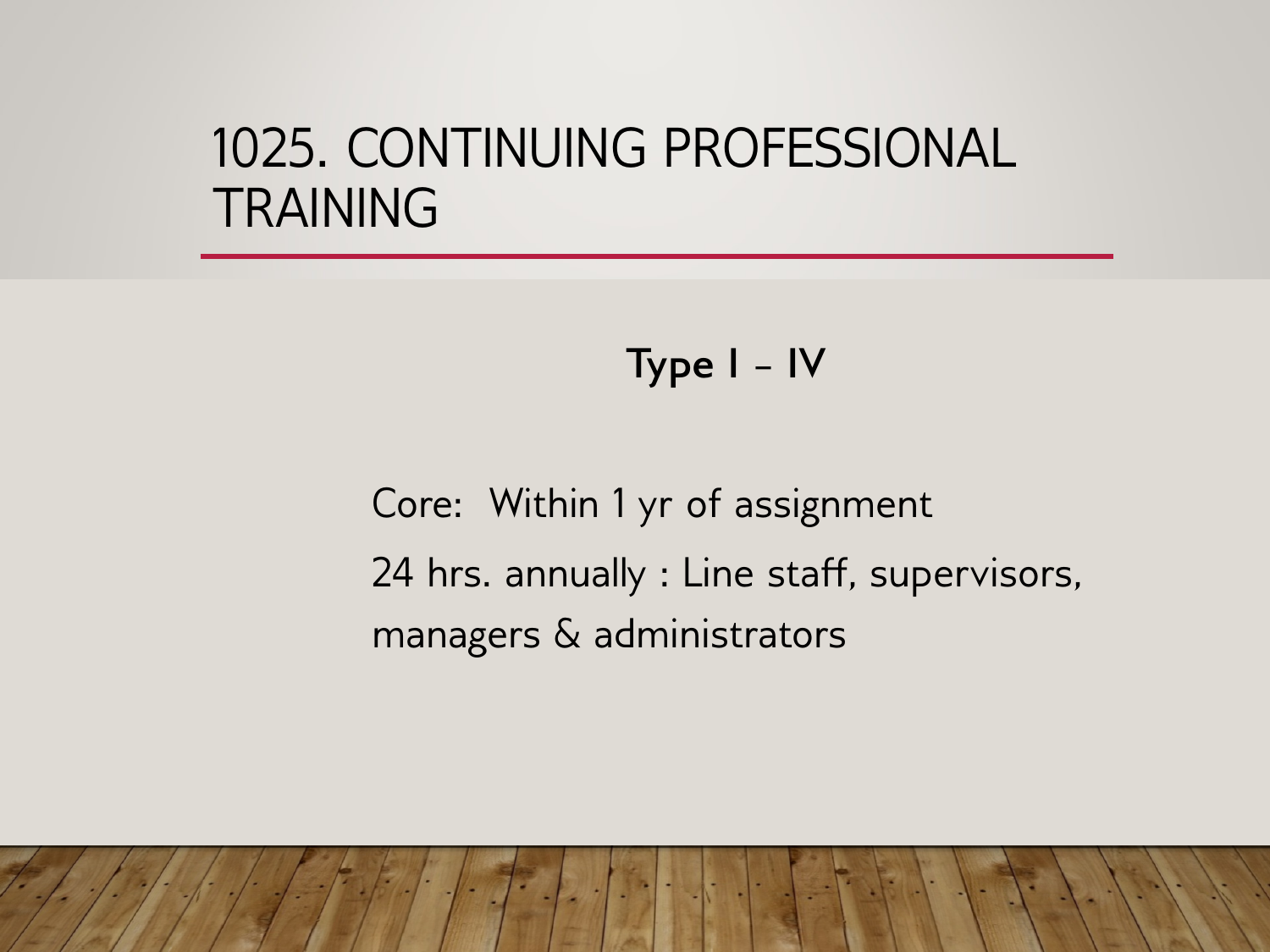

# 1025. CONTINUING PROFESSIONAL TRAINING

		Type I – IV

Core:  Within 1 yr of assignment
24 hrs. annually : Line staff, supervisors, managers & administrators